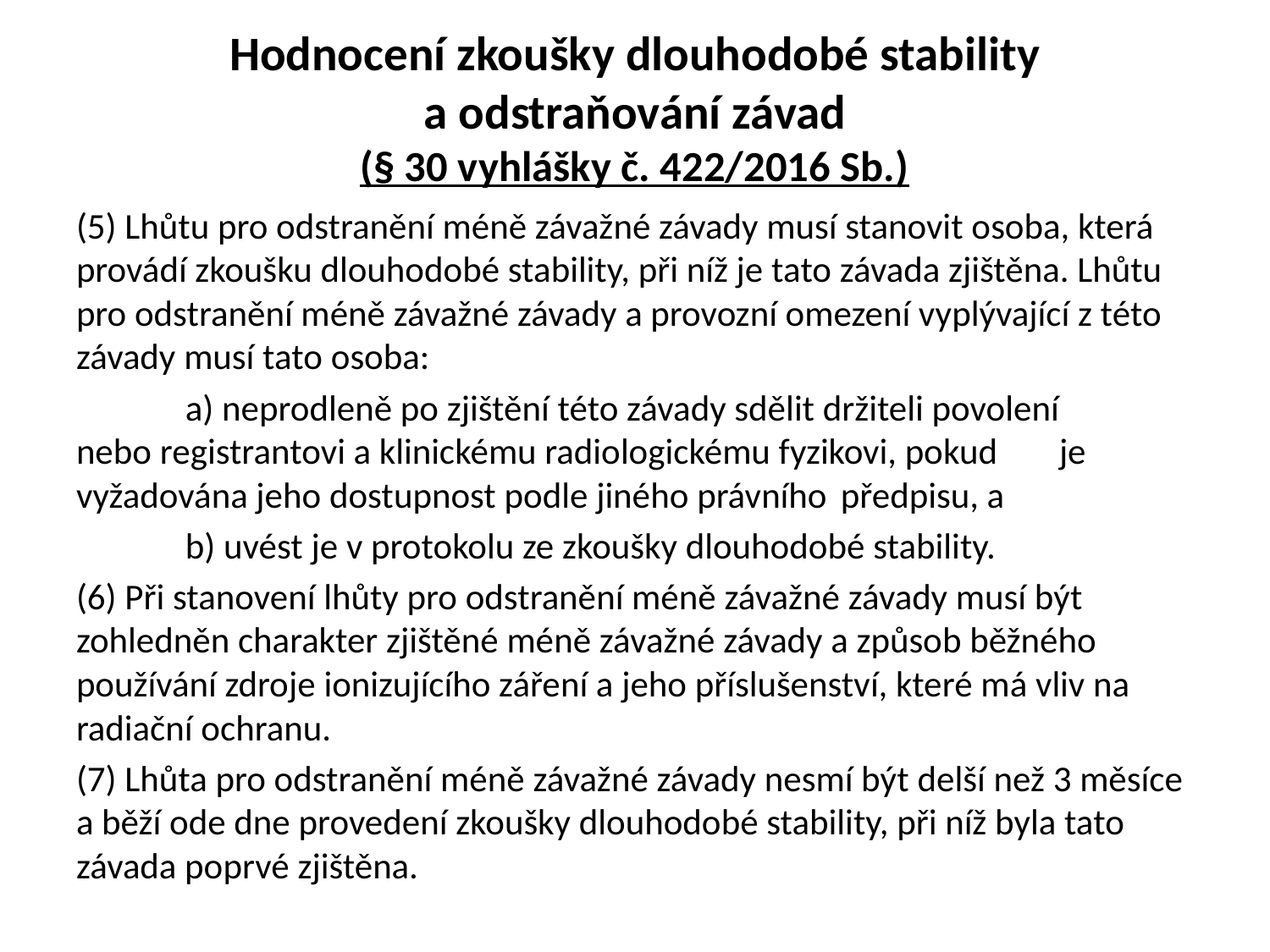

# Hodnocení zkoušky dlouhodobé stability a odstraňování závad (§ 30 vyhlášky č. 422/2016 Sb.)
(5) Lhůtu pro odstranění méně závažné závady musí stanovit osoba, která provádí zkoušku dlouhodobé stability, při níž je tato závada zjištěna. Lhůtu pro odstranění méně závažné závady a provozní omezení vyplývající z této závady musí tato osoba:
    	a) neprodleně po zjištění této závady sdělit držiteli povolení 	nebo registrantovi a klinickému radiologickému fyzikovi, pokud 	je vyžadována jeho dostupnost podle jiného právního 	předpisu, a
	b) uvést je v protokolu ze zkoušky dlouhodobé stability.
(6) Při stanovení lhůty pro odstranění méně závažné závady musí být zohledněn charakter zjištěné méně závažné závady a způsob běžného používání zdroje ionizujícího záření a jeho příslušenství, které má vliv na radiační ochranu.
(7) Lhůta pro odstranění méně závažné závady nesmí být delší než 3 měsíce a běží ode dne provedení zkoušky dlouhodobé stability, při níž byla tato závada poprvé zjištěna.